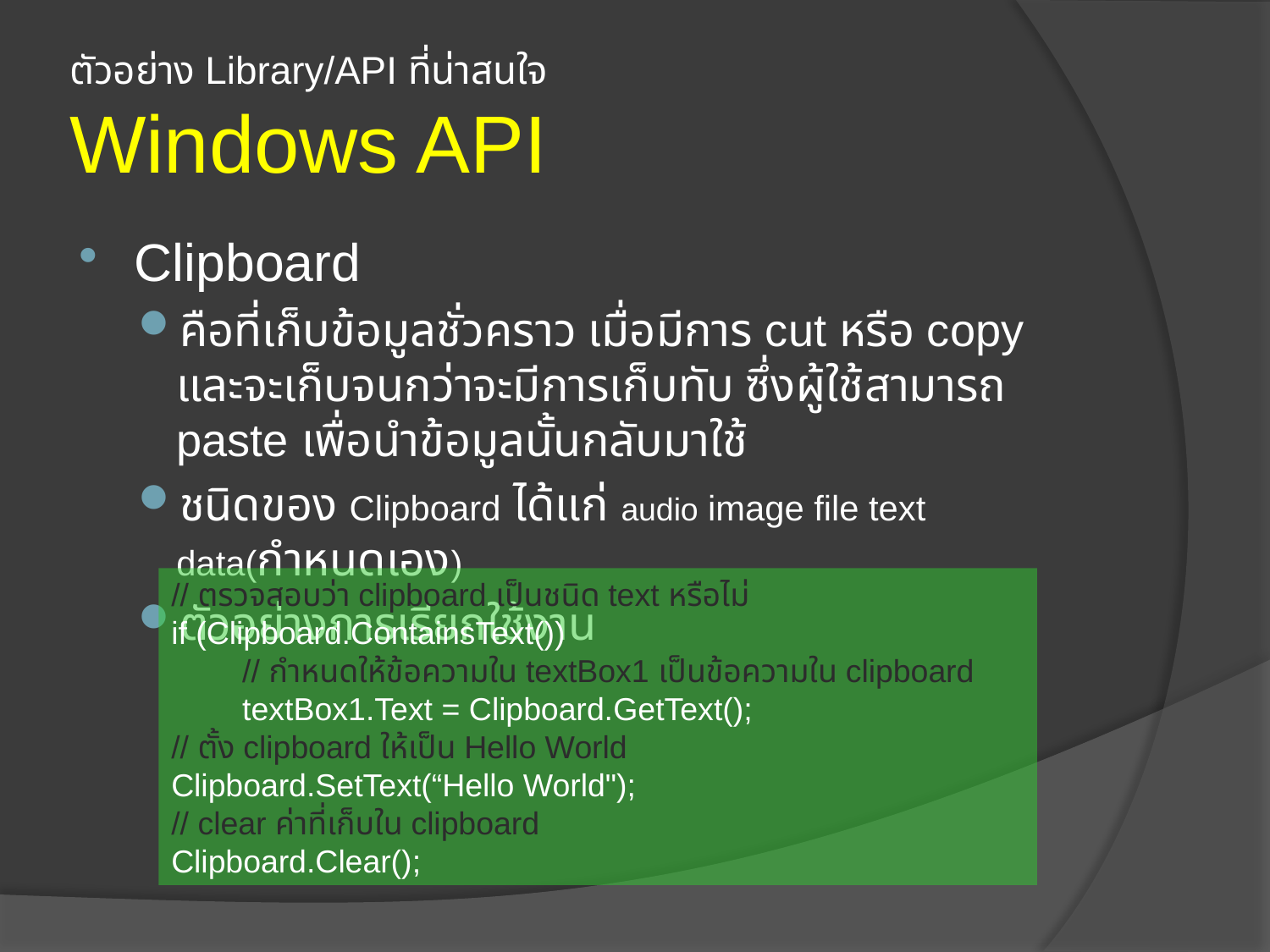

# ตัวอย่าง Library/API ที่น่าสนใจ Windows API
Clipboard
คือที่เก็บข้อมูลชั่วคราว เมื่อมีการ cut หรือ copy และจะเก็บจนกว่าจะมีการเก็บทับ ซึ่งผู้ใช้สามารถ paste เพื่อนำข้อมูลนั้นกลับมาใช้
ชนิดของ Clipboard ได้แก่ audio image file text data(กำหนดเอง)
ตัวอย่างการเรียกใช้งาน

// ตรวจสอบว่า clipboard เป็นชนิด text หรือไม่
if (Clipboard.ContainsText())
        // กำหนดให้ข้อความใน textBox1 เป็นข้อความใน clipboard
        textBox1.Text = Clipboard.GetText();
// ตั้ง clipboard ให้เป็น Hello World
Clipboard.SetText(“Hello World");
// clear ค่าที่เก็บใน clipboard
Clipboard.Clear();